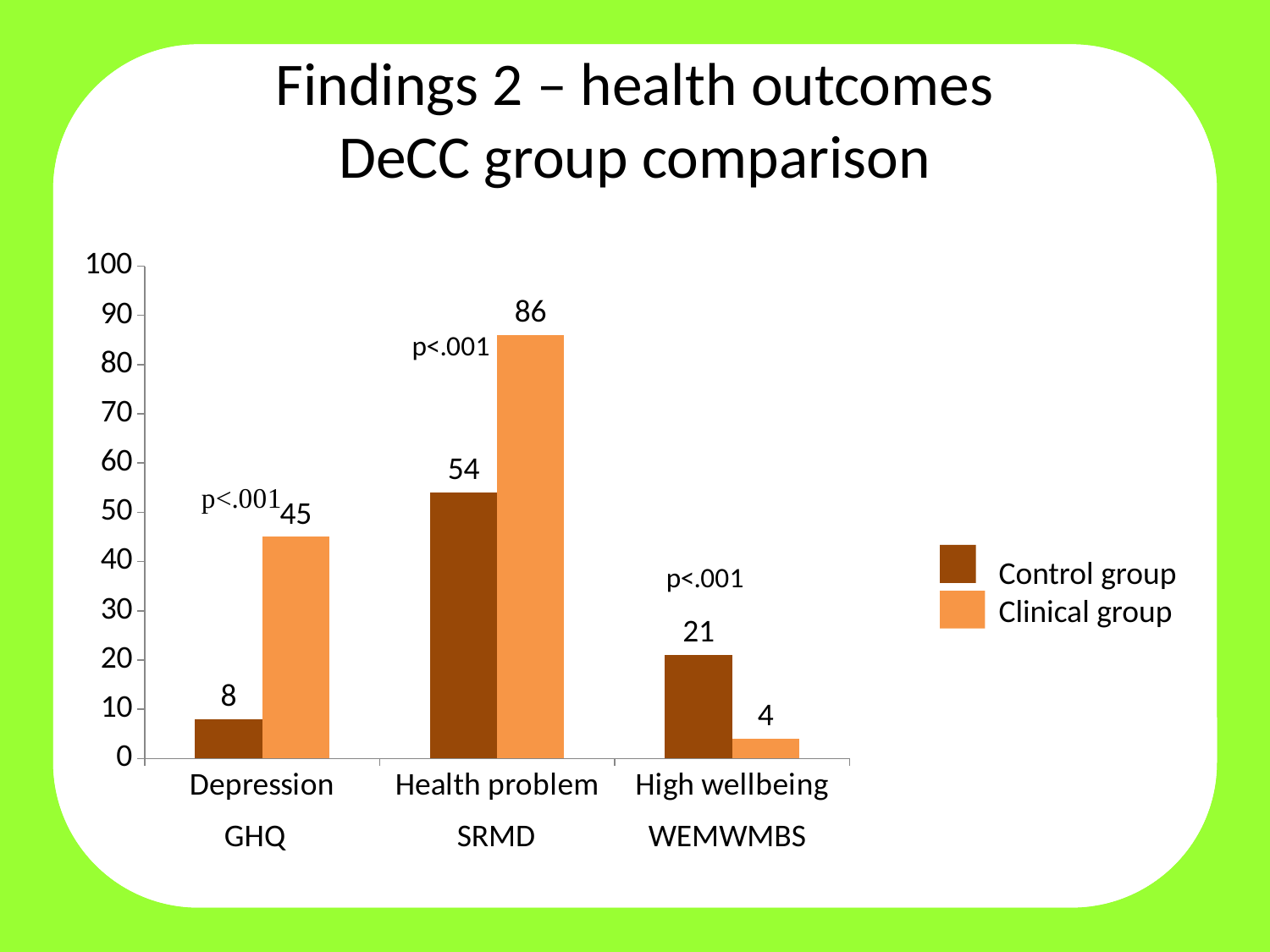

# Findings 2 – health outcomes DeCC group comparison

### Chart

| Category | Contol group | Clinical group |
|---|---|---|
| Depression | 8.0 | 45.0 |
| Health problem | 54.0 | 86.0 |
| High wellbeing | 21.0 | 4.0 |
Control group
Clinical group

GHQ
SRMD
WEMWMBS